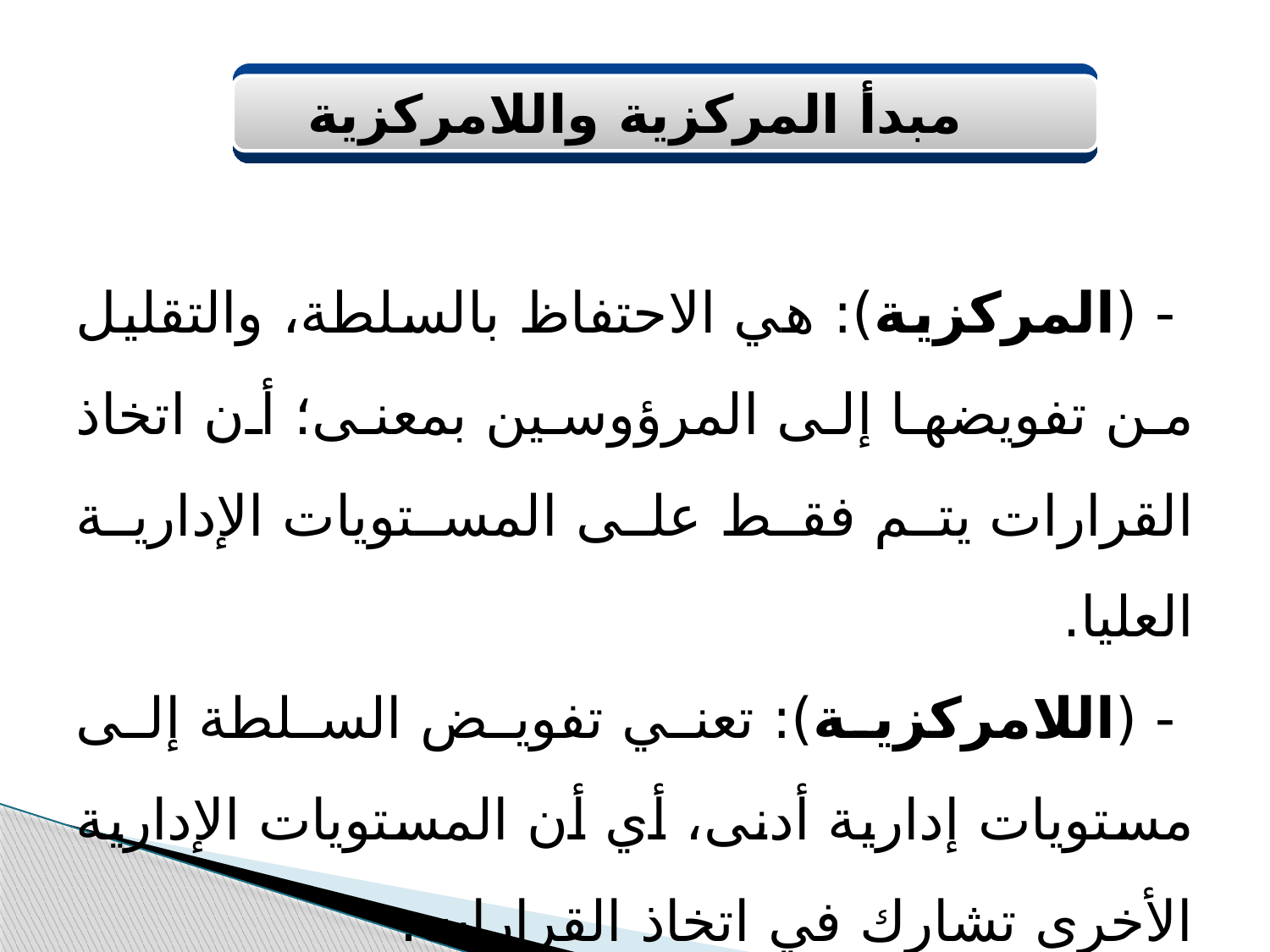

مبدأ المركزية واللامركزية

 - (المركزية): هي الاحتفاظ بالسلطة، والتقليل من تفويضها إلى المرؤوسين بمعنى؛ أن اتخاذ القرارات يتم فقط على المستويات الإدارية العليا.
 - (اللامركزية): تعني تفويض السلطة إلى مستويات إدارية أدنى، أي أن المستويات الإدارية الأخرى تشارك في اتخاذ القرارات.